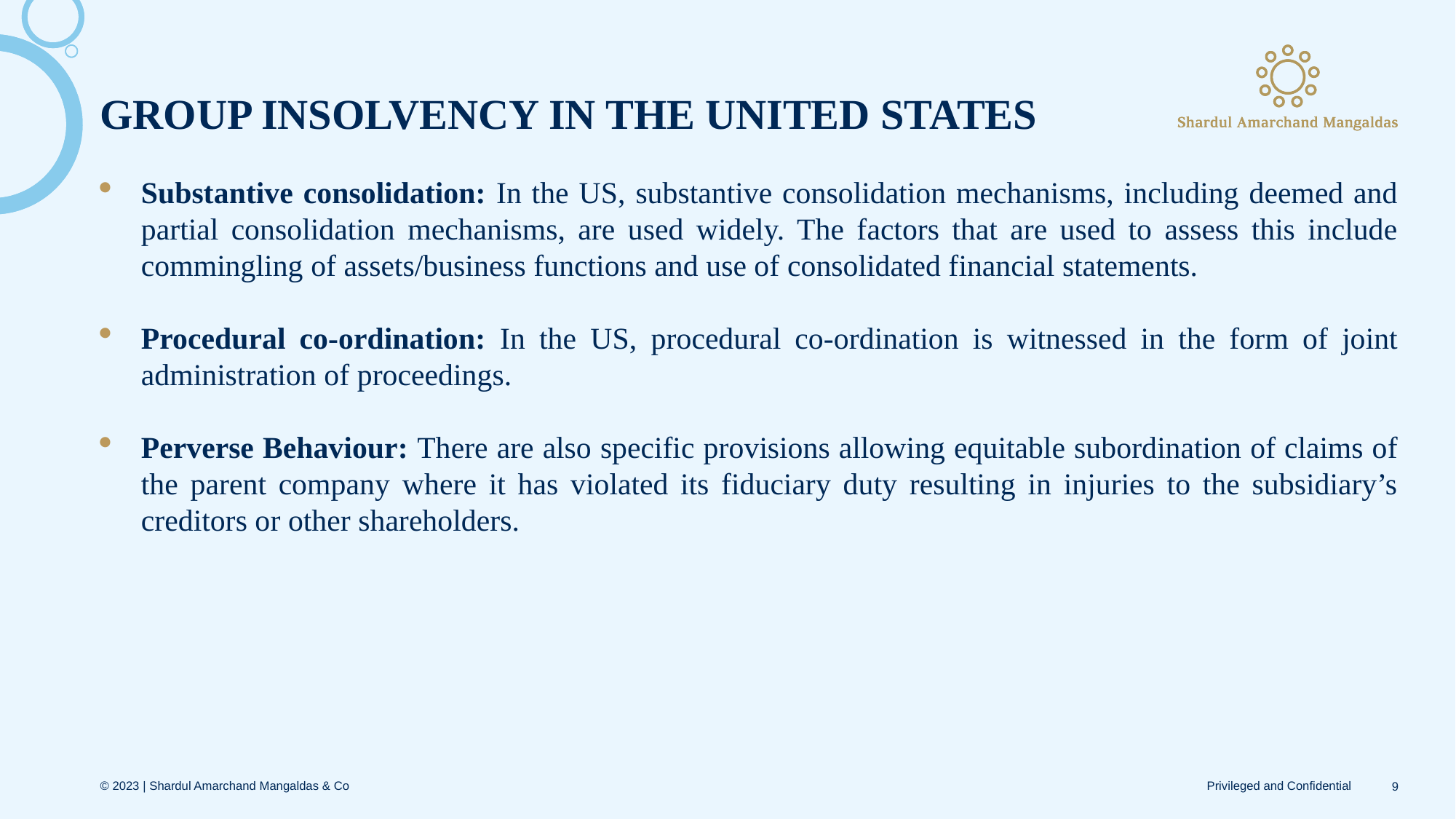

# GROUP INSOLVENCY IN THE UNITED STATES
Substantive consolidation: In the US, substantive consolidation mechanisms, including deemed and partial consolidation mechanisms, are used widely. The factors that are used to assess this include commingling of assets/business functions and use of consolidated financial statements.

Procedural co-ordination: In the US, procedural co-ordination is witnessed in the form of joint administration of proceedings.

Perverse Behaviour: There are also specific provisions allowing equitable subordination of claims of the parent company where it has violated its fiduciary duty resulting in injuries to the subsidiary’s creditors or other shareholders.

9